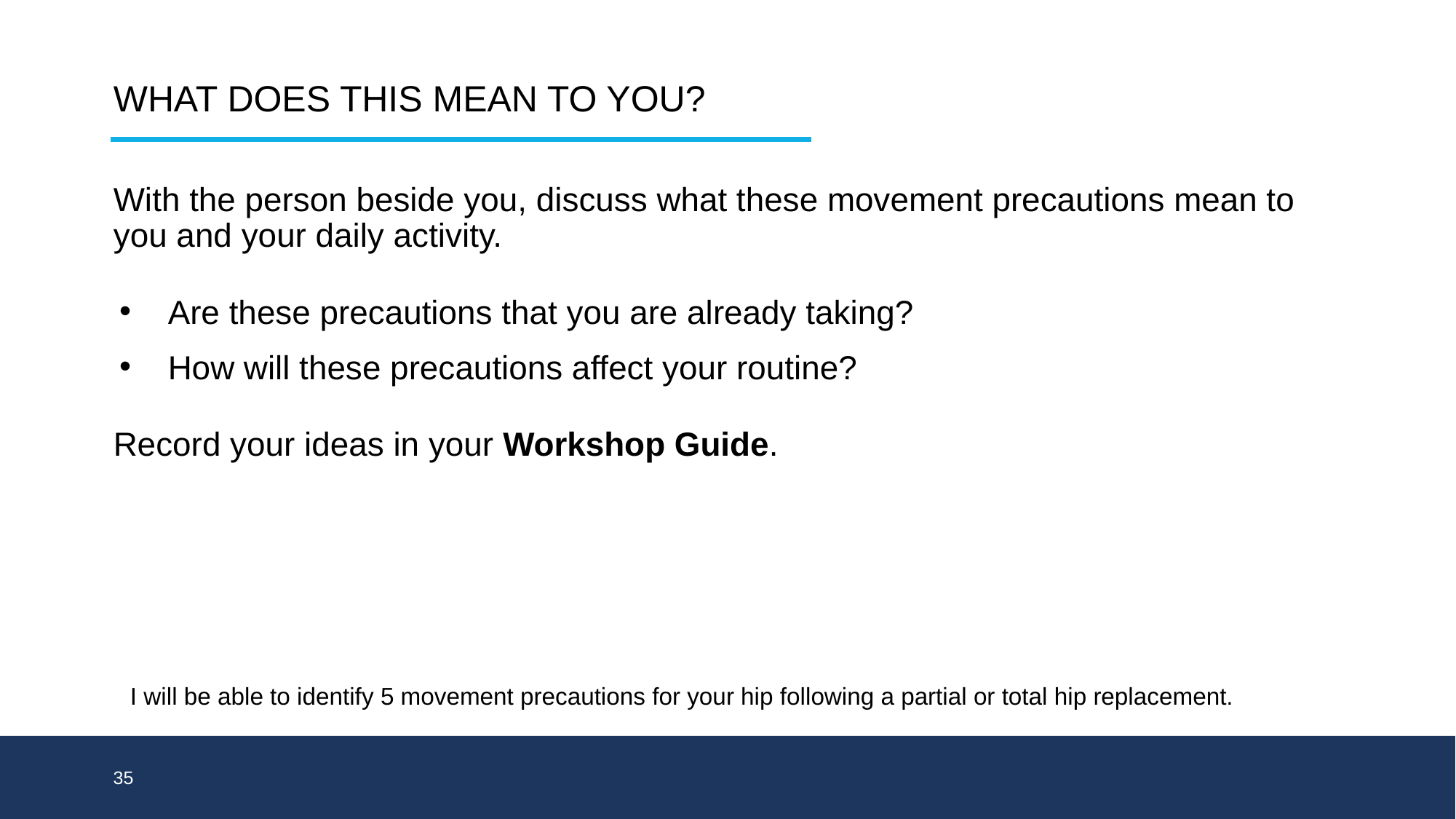

# What does this mean to you?
With the person beside you, discuss what these movement precautions mean to you and your daily activity.

Are these precautions that you are already taking?
How will these precautions affect your routine?

Record your ideas in your Workshop Guide.

I will be able to identify 5 movement precautions for your hip following a partial or total hip replacement.